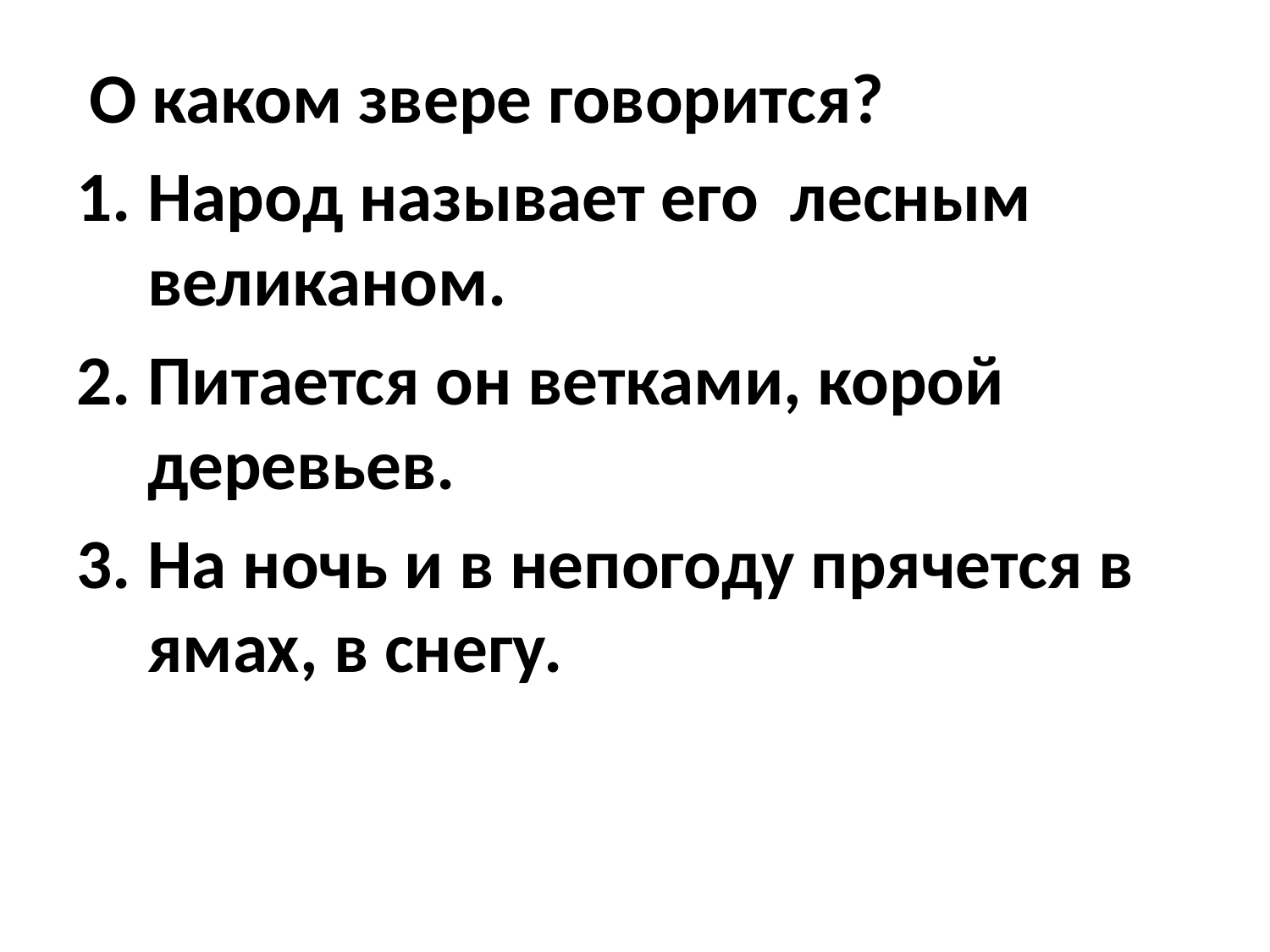

#
 О каком звере говорится?
Народ называет его  лесным великаном.
Питается он ветками, корой  деревьев.
На ночь и в непогоду прячется в ямах, в снегу.